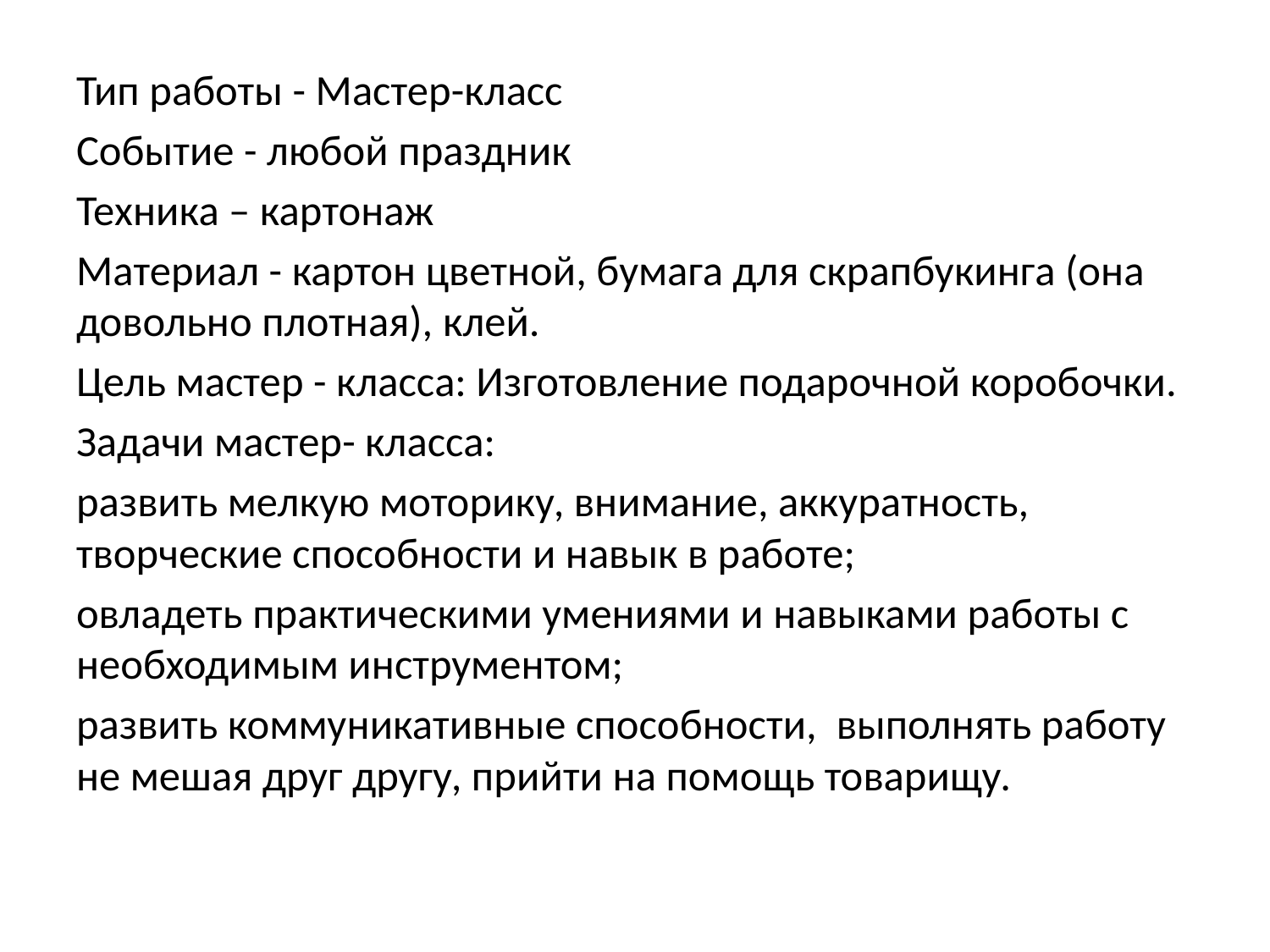

Тип работы - Мастер-класс
Событие - любой праздник
Техника – картонаж
Материал - картон цветной, бумага для скрапбукинга (она довольно плотная), клей.
Цель мастер - класса: Изготовление подарочной коробочки.
Задачи мастер- класса:
развить мелкую моторику, внимание, аккуратность, творческие способности и навык в работе;
овладеть практическими умениями и навыками работы с необходимым инструментом;
развить коммуникативные способности,  выполнять работу не мешая друг другу, прийти на помощь товарищу.